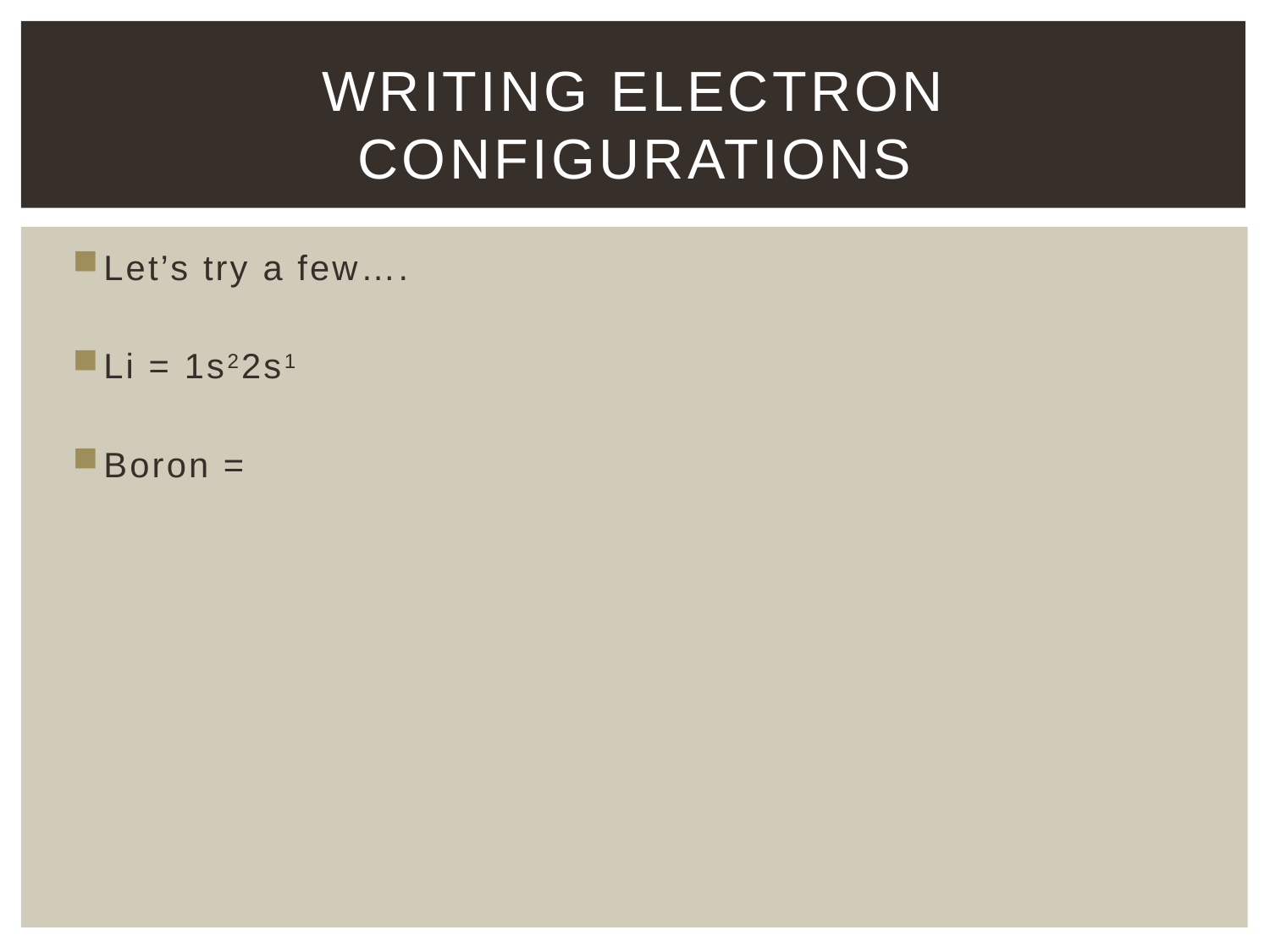

# Writing Electron Configurations
Let’s try a few….

Li = 1s22s1

Boron =